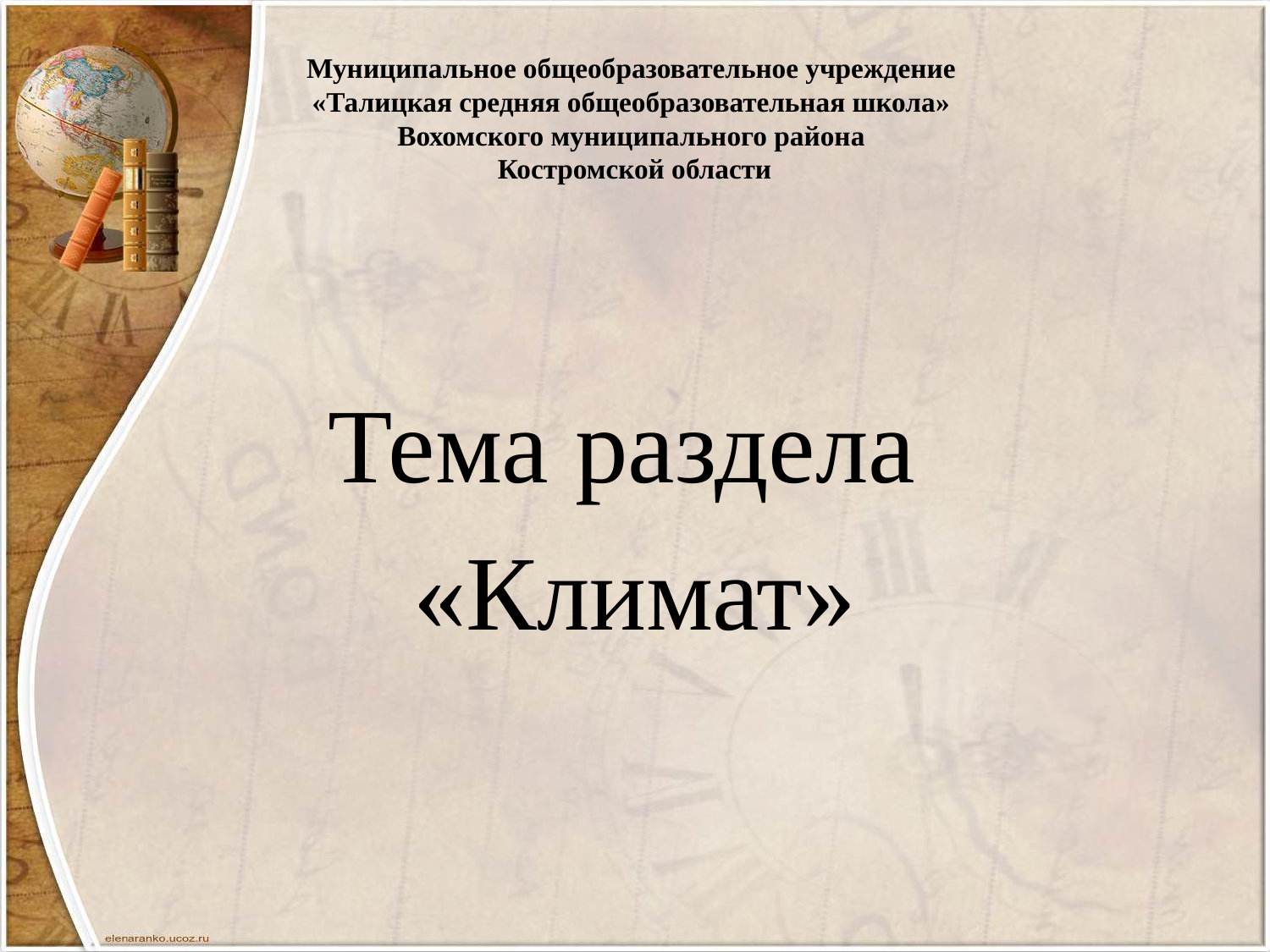

# Муниципальное общеобразовательное учреждение «Талицкая средняя общеобразовательная школа» Вохомского муниципального района Костромской области

Тема раздела
«Климат»